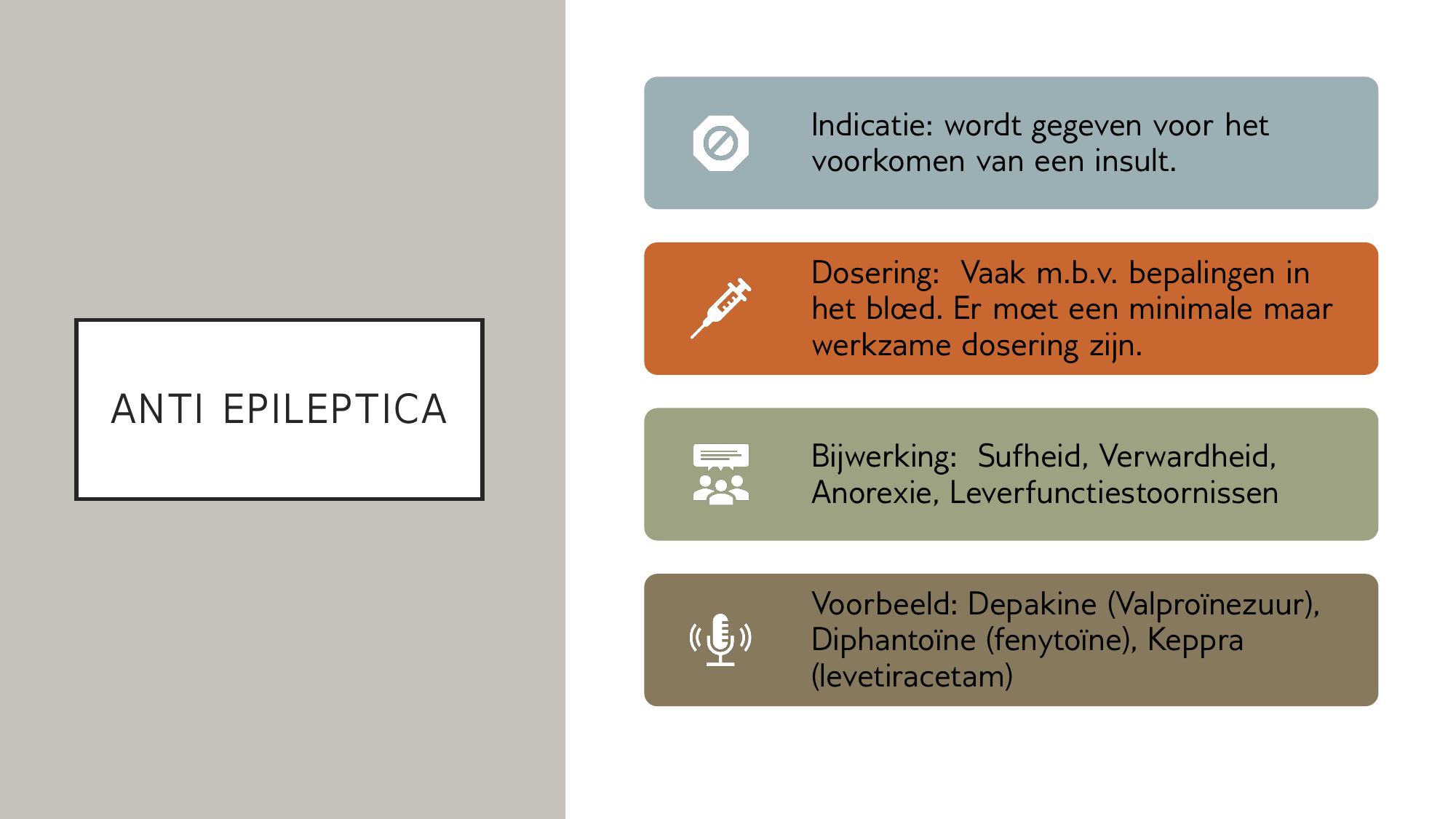

Indicatie: wordt gegeven voor het voorkomen van een insult.
Dosering:  Vaak m.b.v. bepalingen in het bloed. Er moet een minimale maar werkzame dosering zijn.
Bijwerking:  Sufheid, Verwardheid, Anorexie, Leverfunctiestoornissen
Voorbeeld: Depakine (Valproïnezuur), Diphantoïne (fenytoïne), Keppra (levetiracetam)
# Anti epileptica